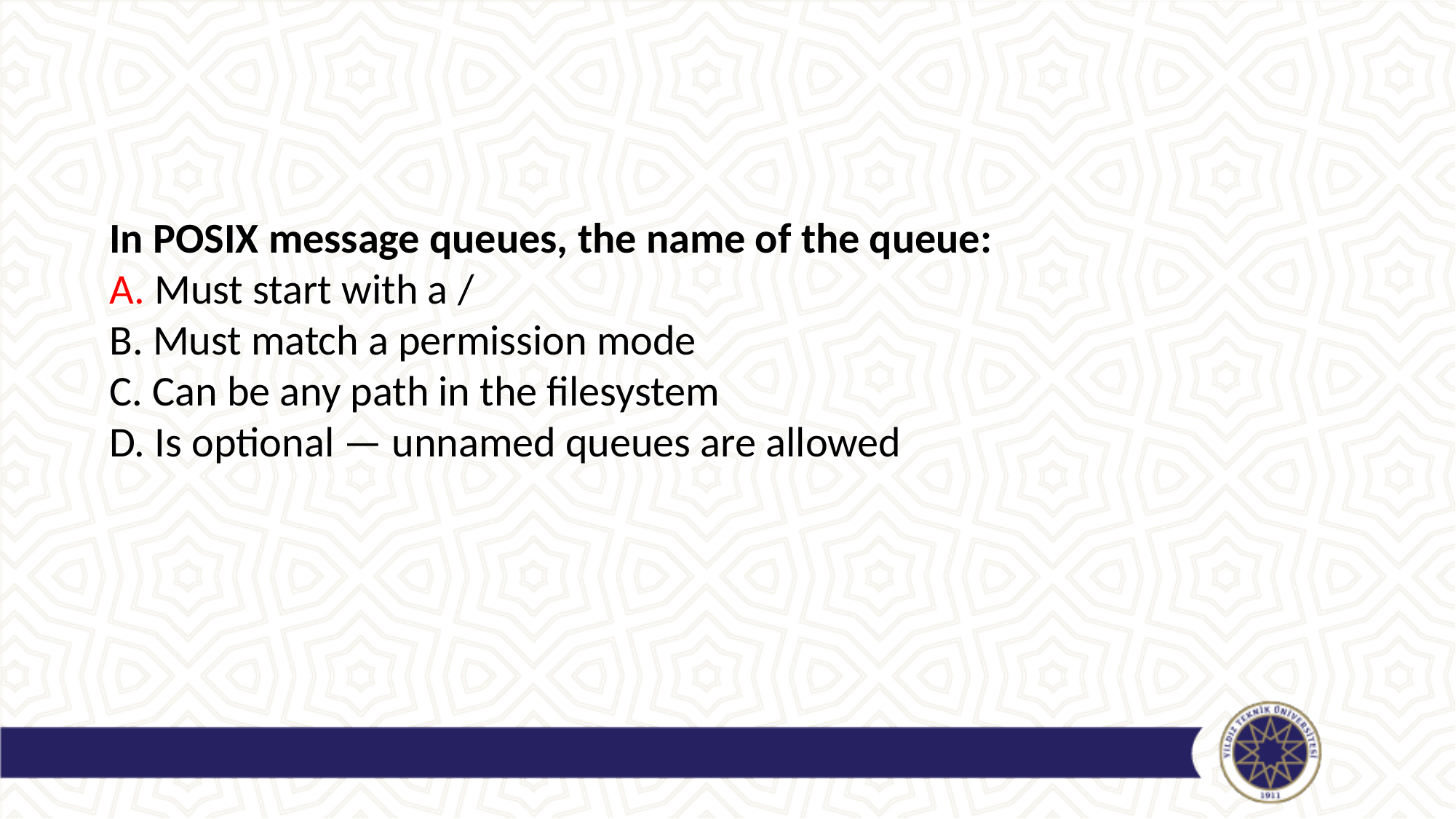

#
In POSIX message queues, the name of the queue:
A. Must start with a /
B. Must match a permission mode
C. Can be any path in the filesystem
D. Is optional — unnamed queues are allowed